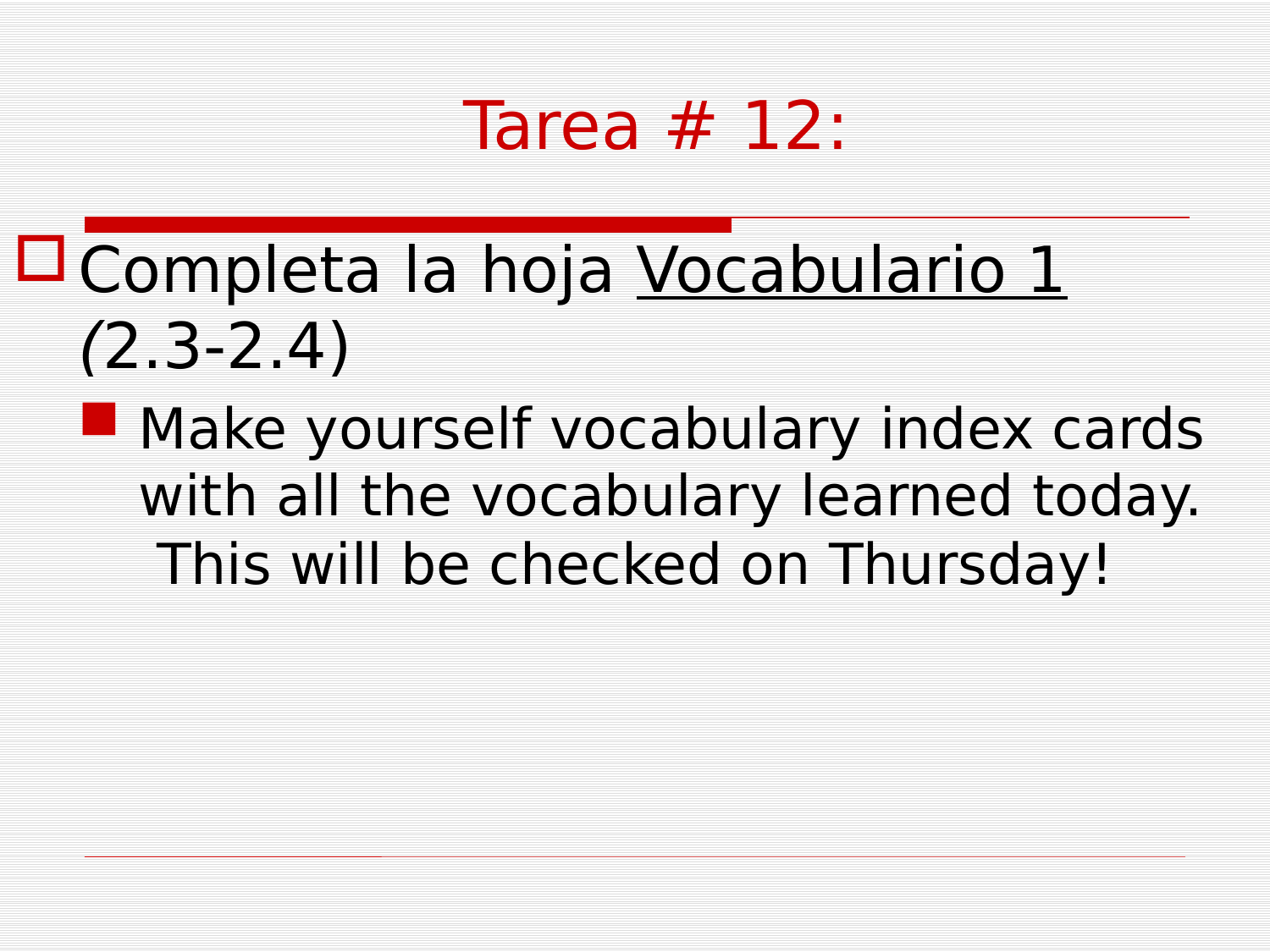

Tarea # 12:
Completa la hoja Vocabulario 1 (2.3-2.4)
Make yourself vocabulary index cards with all the vocabulary learned today.  This will be checked on Thursday!